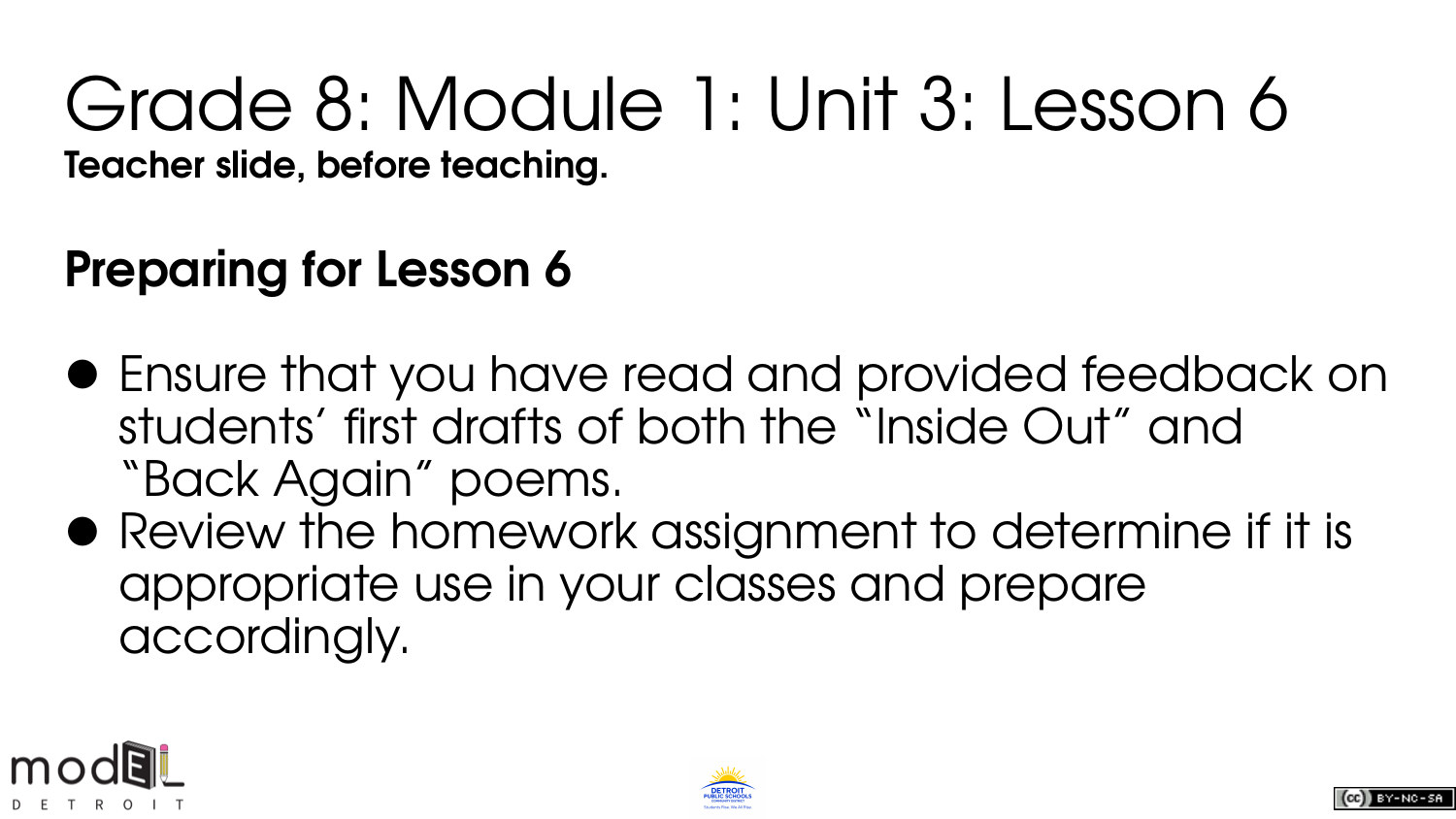

# Grade 8: Module 1: Unit 3: Lesson 6 Teacher slide, before teaching.
Preparing for Lesson 6

Ensure that you have read and provided feedback on students’ first drafts of both the “Inside Out” and “Back Again” poems.
Review the homework assignment to determine if it is appropriate use in your classes and prepare accordingly.